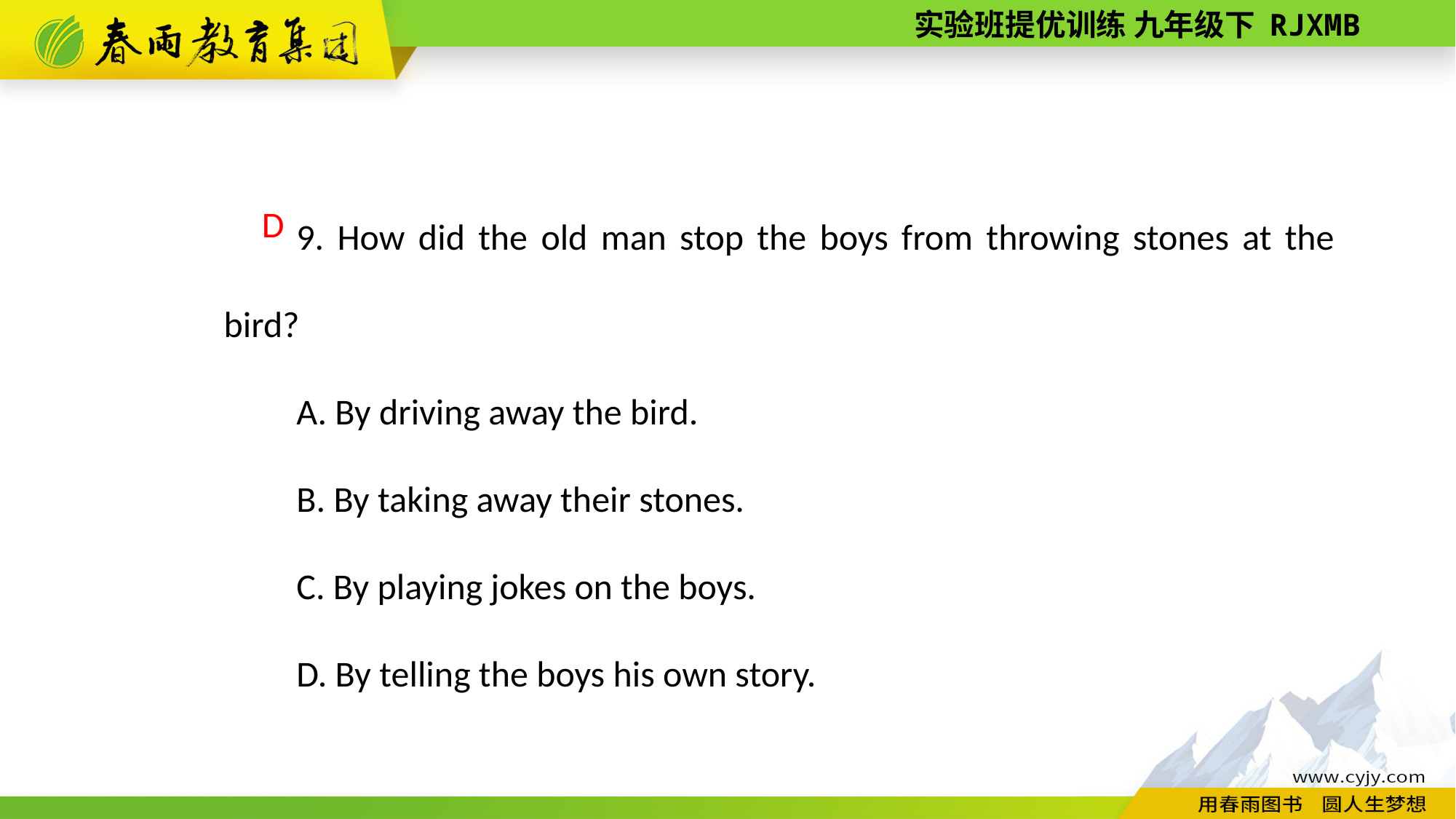

9. How did the old man stop the boys from throwing stones at the bird?
A. By driving away the bird.
B. By taking away their stones.
C. By playing jokes on the boys.
D. By telling the boys his own story.
D